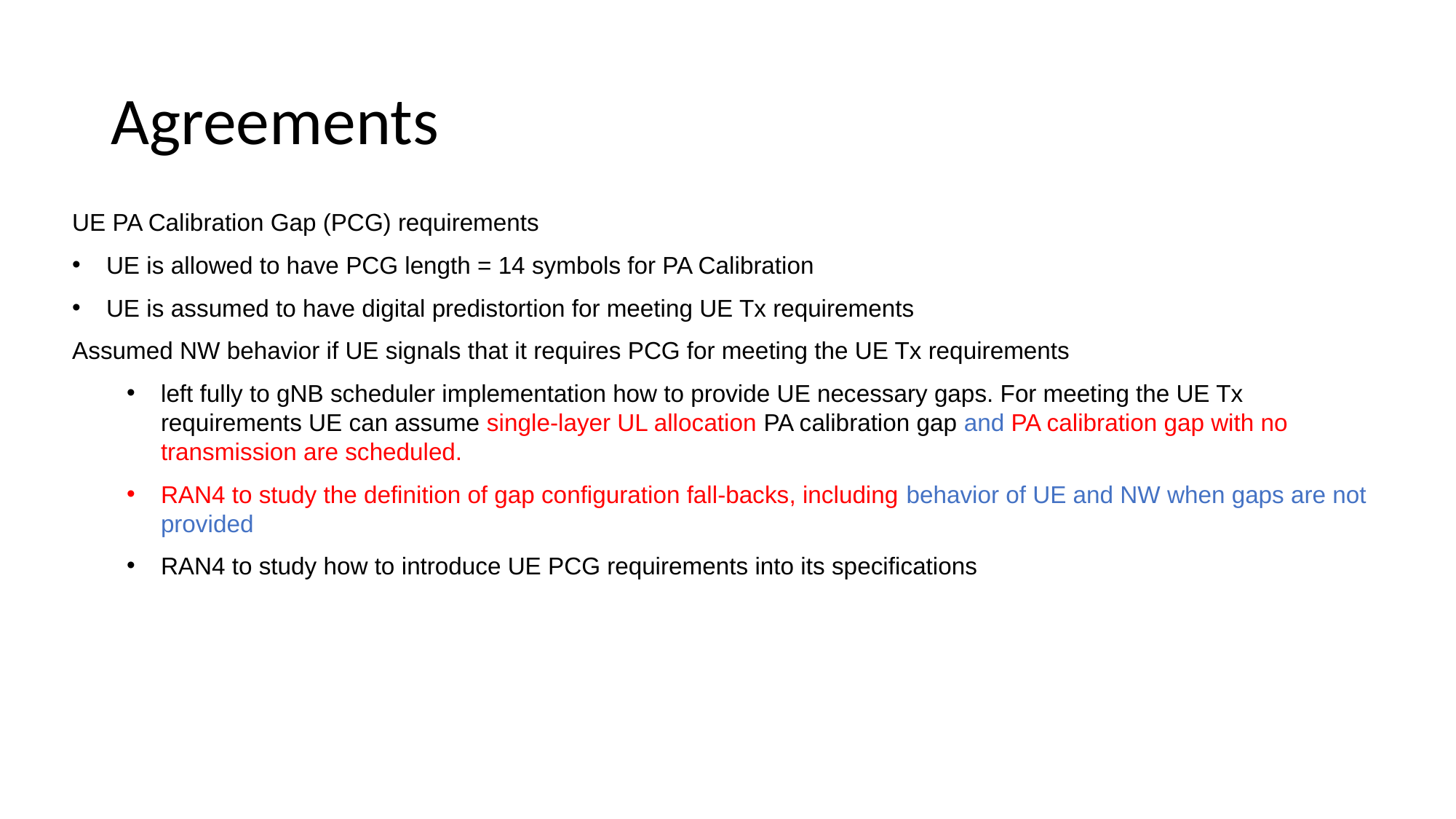

# Agreements
UE PA Calibration Gap (PCG) requirements
UE is allowed to have PCG length = 14 symbols for PA Calibration
UE is assumed to have digital predistortion for meeting UE Tx requirements
Assumed NW behavior if UE signals that it requires PCG for meeting the UE Tx requirements
left fully to gNB scheduler implementation how to provide UE necessary gaps. For meeting the UE Tx requirements UE can assume single-layer UL allocation PA calibration gap and PA calibration gap with no transmission are scheduled.
RAN4 to study the definition of gap configuration fall-backs, including behavior of UE and NW when gaps are not provided
RAN4 to study how to introduce UE PCG requirements into its specifications